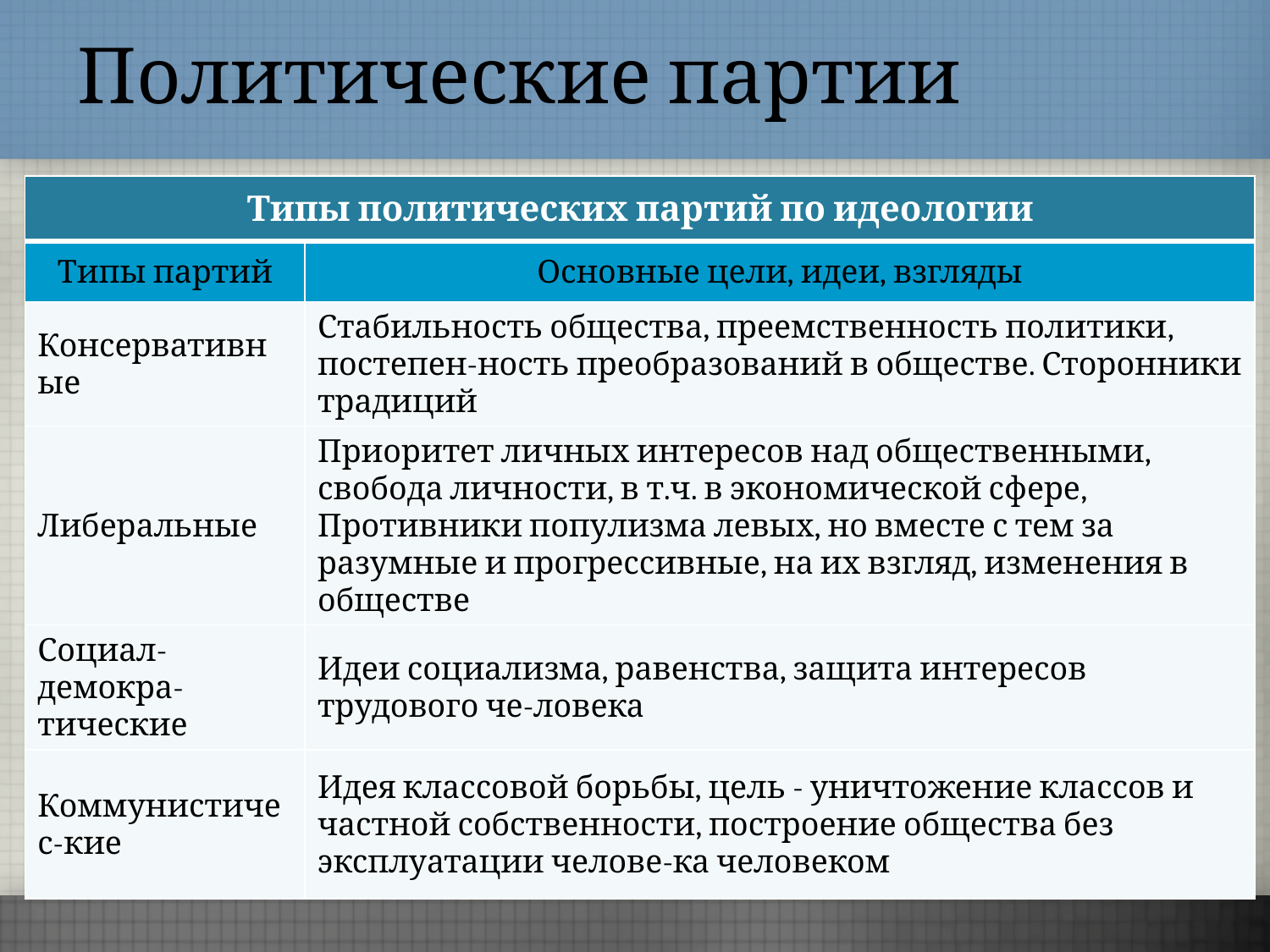

# Политические партии
| Типы политических партий по идеологии |  |
| --- | --- |
| Типы партий | Основные цели, идеи, взгляды |
| Консервативные | Стабильность общества, преемственность политики, постепен-ность преобразований в обществе. Сторонники традиций |
| Либеральные | Приоритет личных интересов над общественными, свобода личности, в т.ч. в экономической сфере, Противники популизма левых, но вместе с тем за разумные и прогрессивные, на их взгляд, изменения в обществе |
| Социал-демокра-тические | Идеи социализма, равенства, защита интересов трудового че-ловека |
| Коммунистичес-кие | Идея классовой борьбы, цель - уничтожение классов и частной собственности, построение общества без эксплуатации челове-ка человеком |